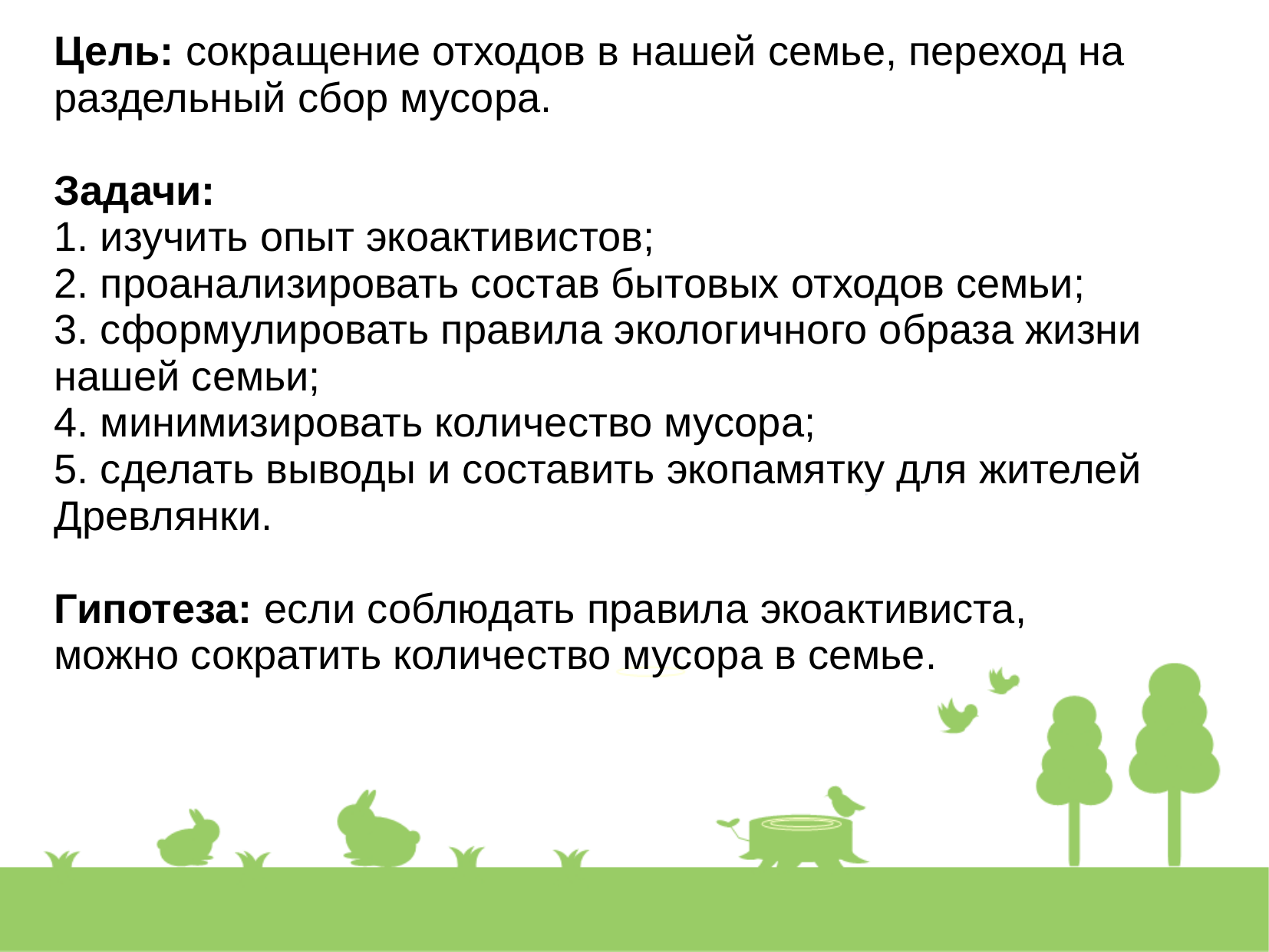

Цель: сокращение отходов в нашей семье, переход на раздельный сбор мусора.

Задачи:
1. изучить опыт экоактивистов;
2. проанализировать состав бытовых отходов семьи;
3. сформулировать правила экологичного образа жизни нашей семьи;
4. минимизировать количество мусора;
5. сделать выводы и составить экопамятку для жителей Древлянки.

Гипотеза: если соблюдать правила экоактивиста,
можно сократить количество мусора в семье.